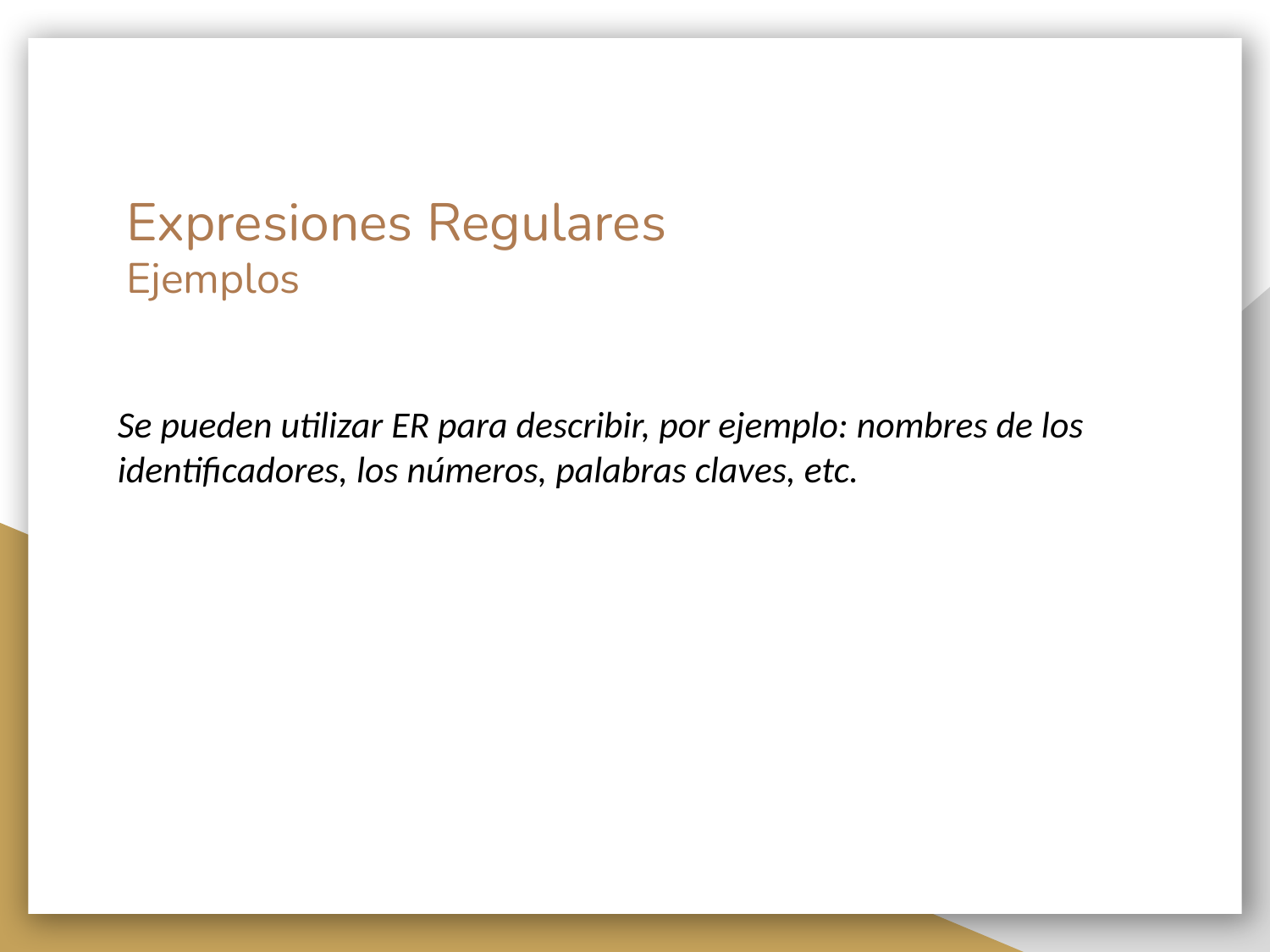

# Expresiones Regulares Ejemplos
Se pueden utilizar ER para describir, por ejemplo: nombres de los identificadores, los números, palabras claves, etc.